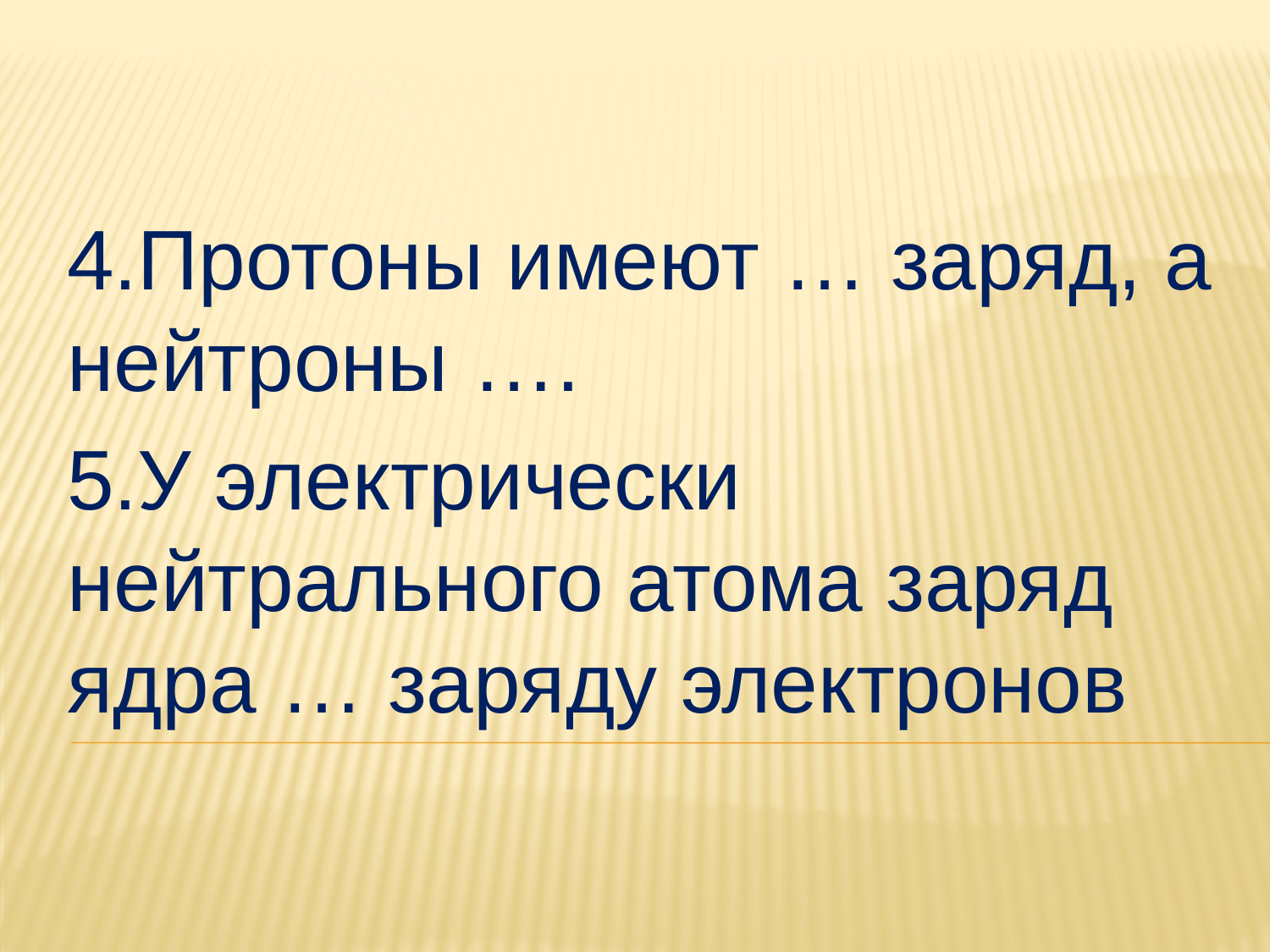

4.Протоны имеют … заряд, а нейтроны ….
5.У электрически нейтрального атома заряд ядра … заряду электронов